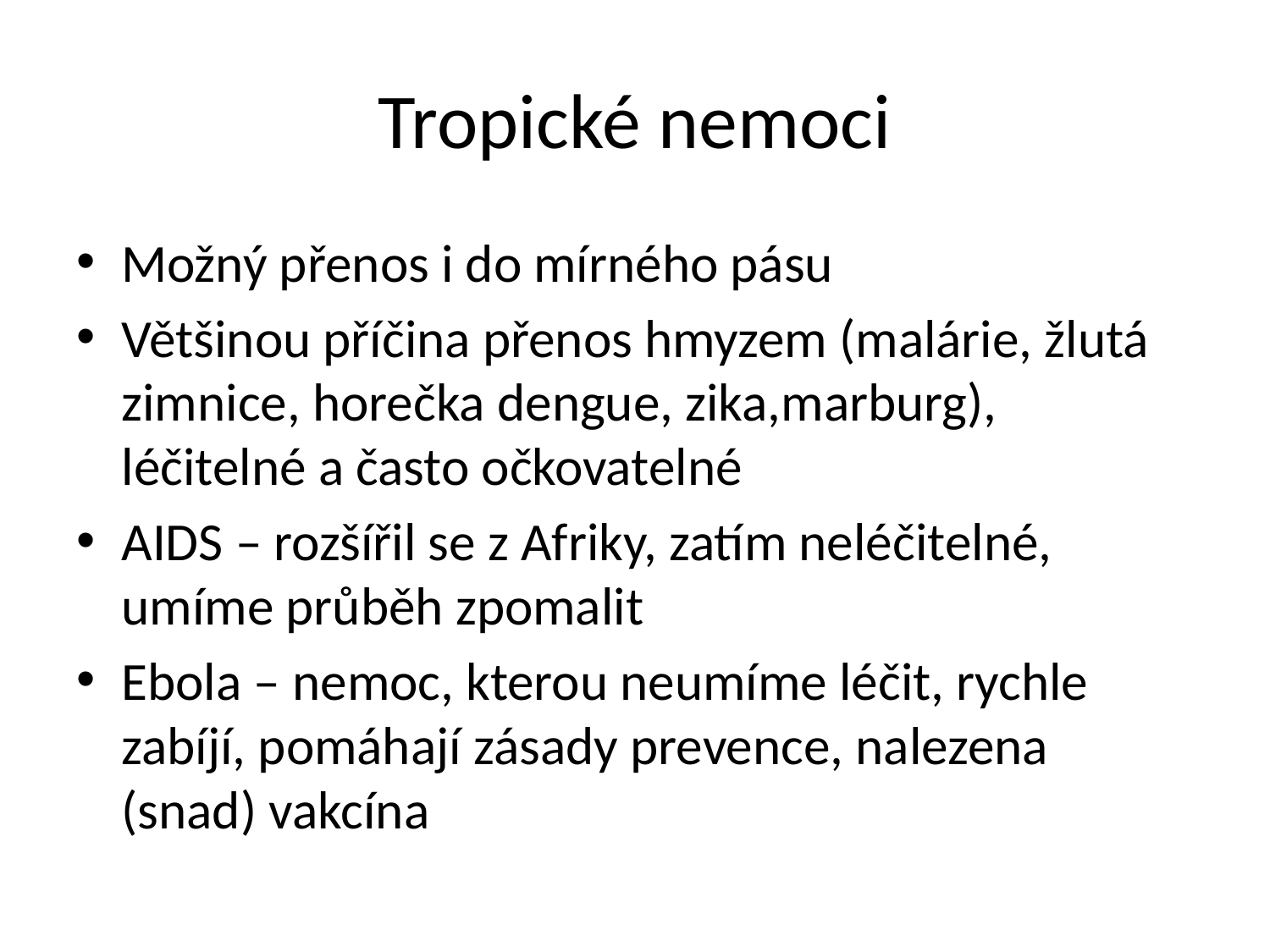

# Tropické nemoci
Možný přenos i do mírného pásu
Většinou příčina přenos hmyzem (malárie, žlutá zimnice, horečka dengue, zika,marburg), léčitelné a často očkovatelné
AIDS – rozšířil se z Afriky, zatím neléčitelné, umíme průběh zpomalit
Ebola – nemoc, kterou neumíme léčit, rychle zabíjí, pomáhají zásady prevence, nalezena (snad) vakcína